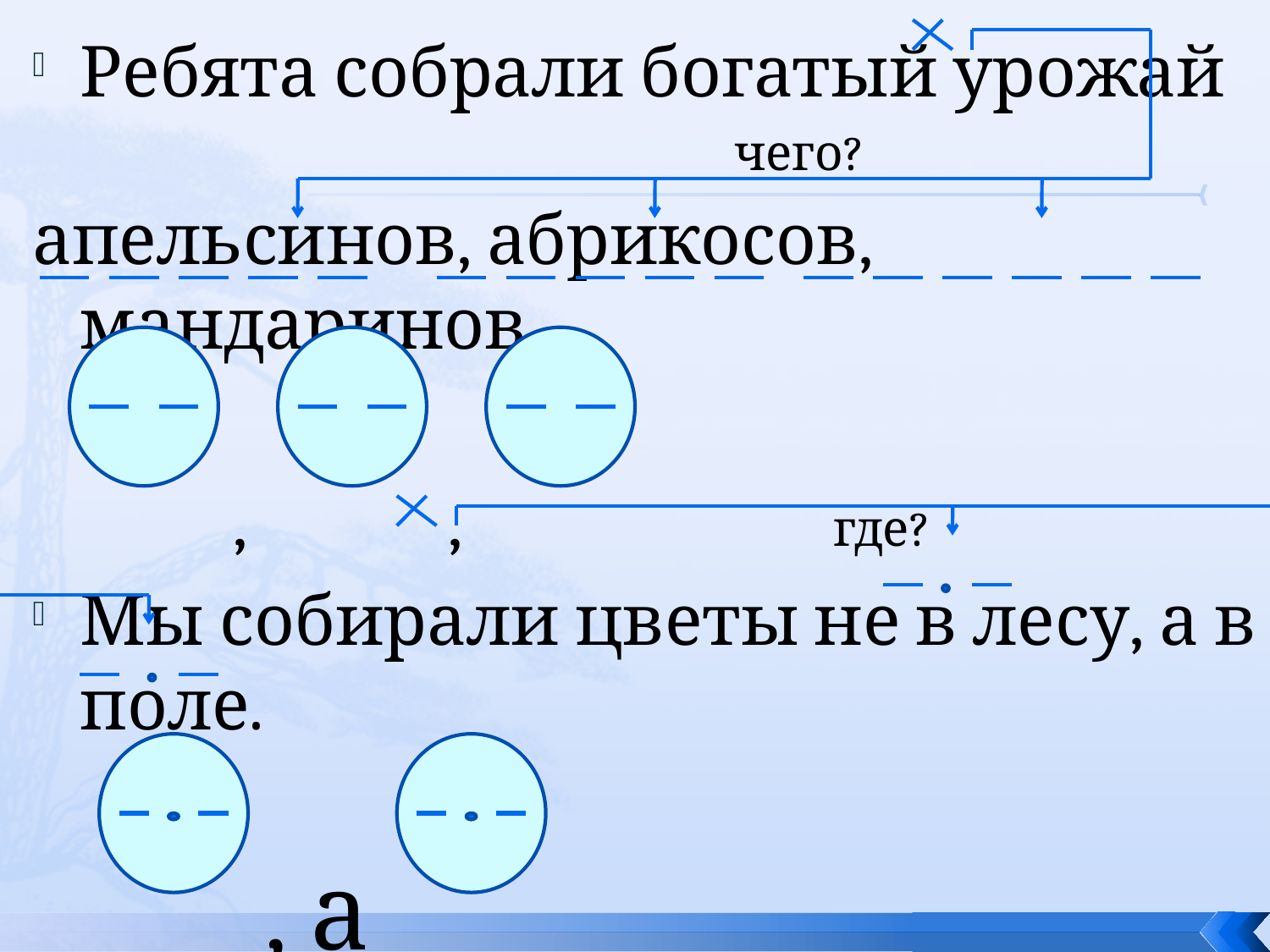

Ребята собрали богатый урожай
                                                                 чего?
апельсинов, абрикосов, мандаринов.

             ,             ,                        где?
Мы собирали цветы не в лесу, а в поле.

          , а